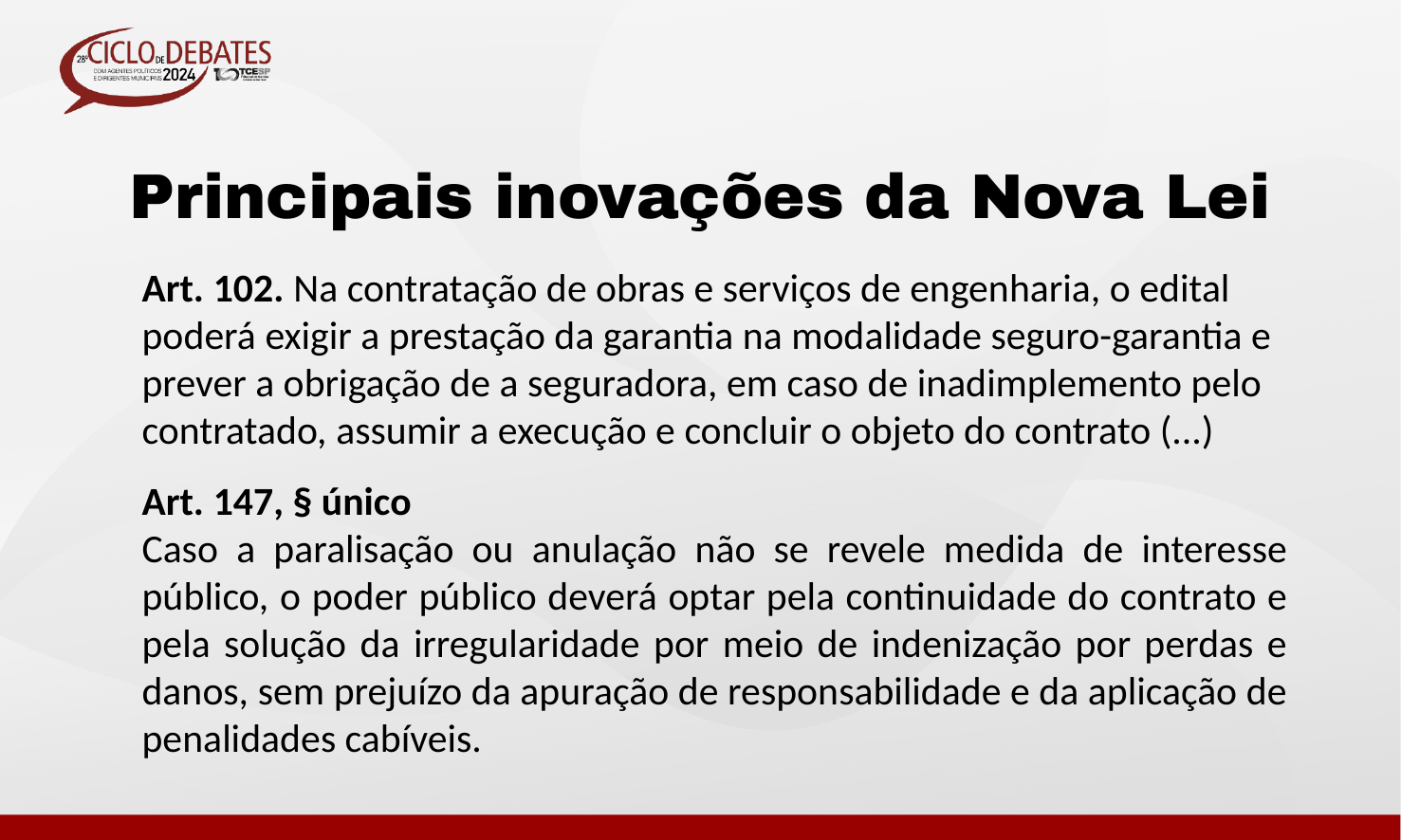

Principais inovações da Nova Lei
Art. 102. Na contratação de obras e serviços de engenharia, o edital poderá exigir a prestação da garantia na modalidade seguro-garantia e prever a obrigação de a seguradora, em caso de inadimplemento pelo contratado, assumir a execução e concluir o objeto do contrato (...)
Art. 147, § único
Caso a paralisação ou anulação não se revele medida de interesse público, o poder público deverá optar pela continuidade do contrato e pela solução da irregularidade por meio de indenização por perdas e danos, sem prejuízo da apuração de responsabilidade e da aplicação de penalidades cabíveis.